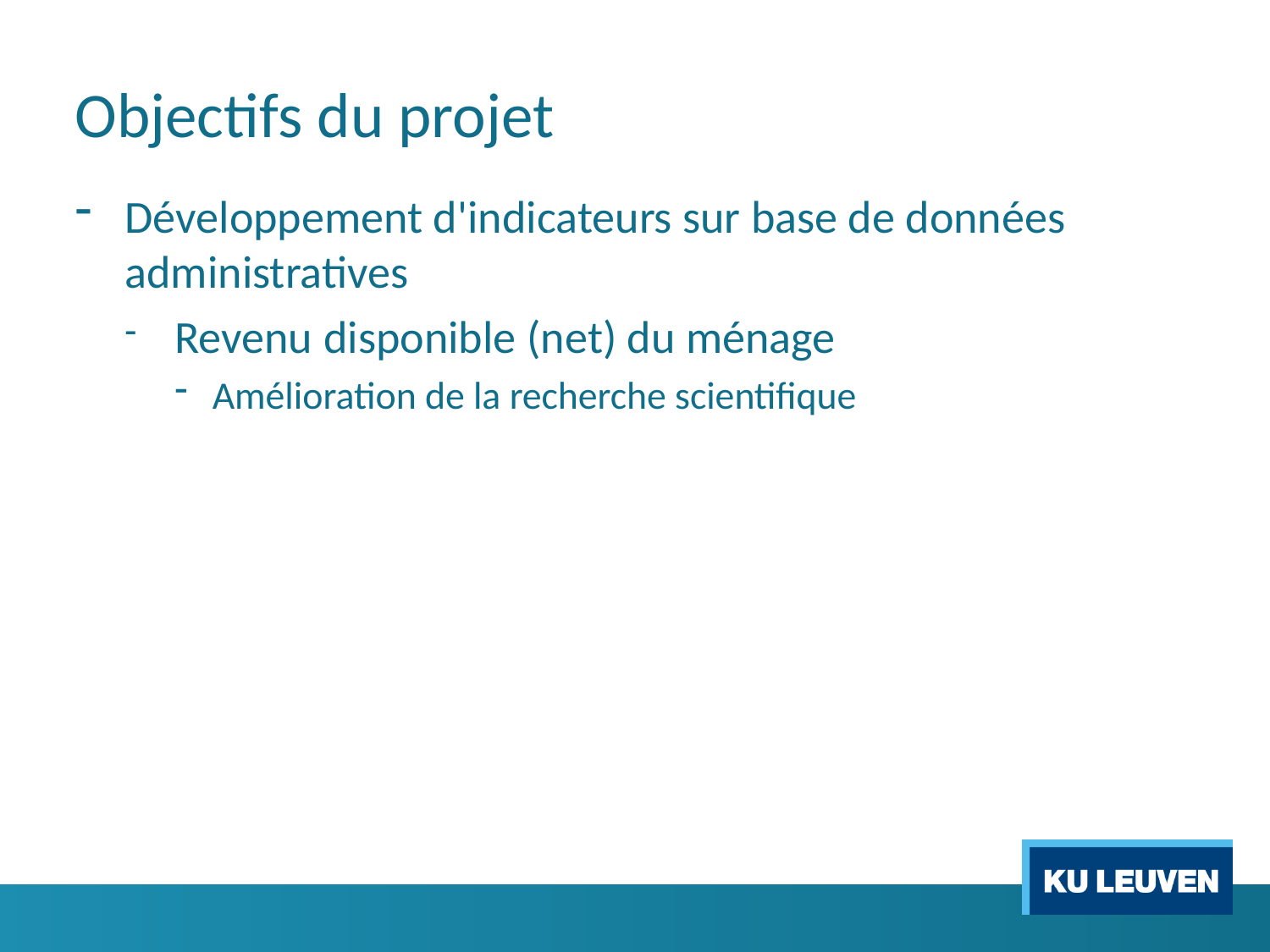

# Objectifs du projet
Développement d'indicateurs sur base de données administratives
Revenu disponible (net) du ménage
Amélioration de la recherche scientifique